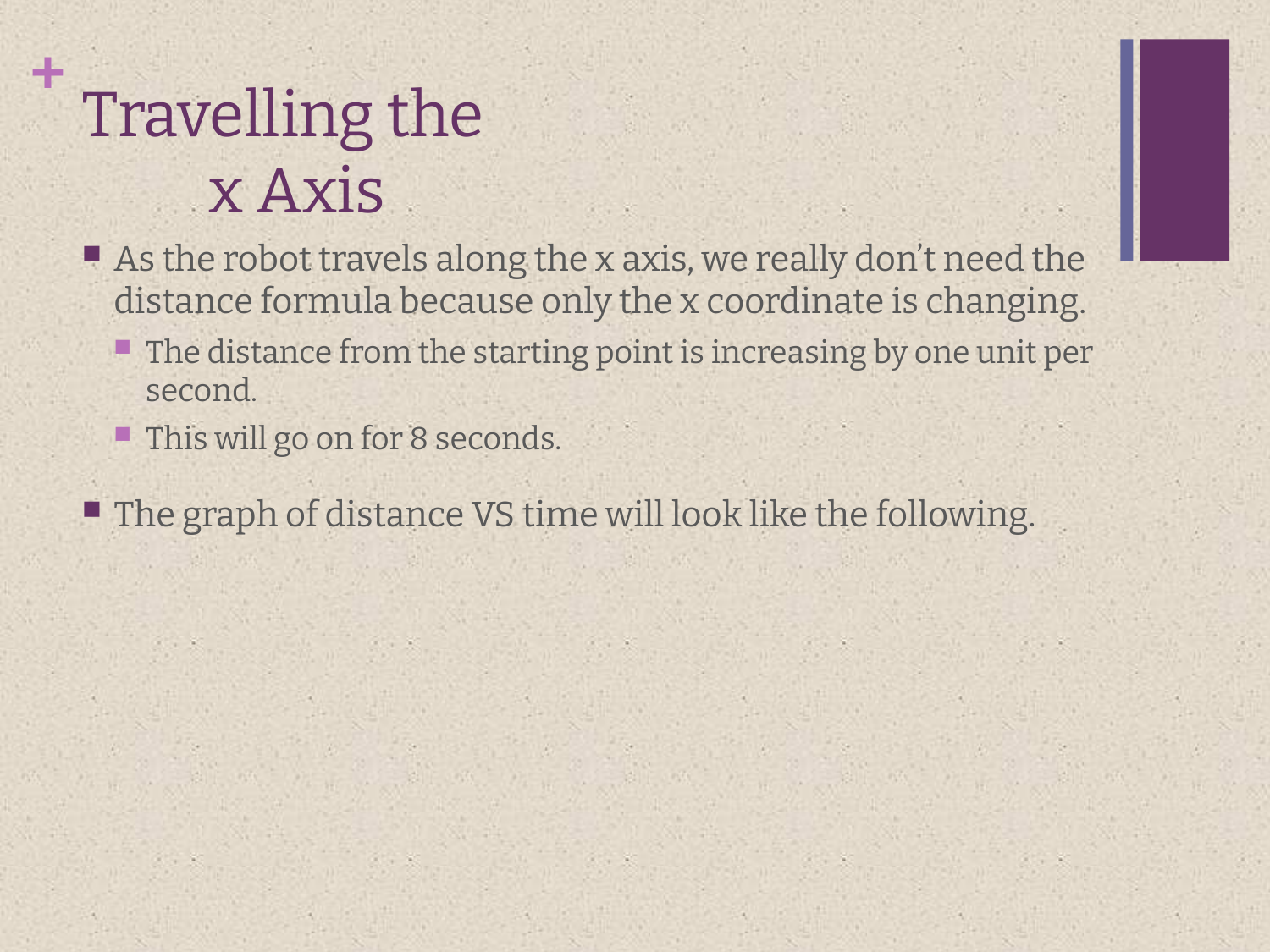

# Travelling the x Axis
As the robot travels along the x axis, we really don’t need the distance formula because only the x coordinate is changing.
The distance from the starting point is increasing by one unit per second.
This will go on for 8 seconds.
The graph of distance VS time will look like the following.